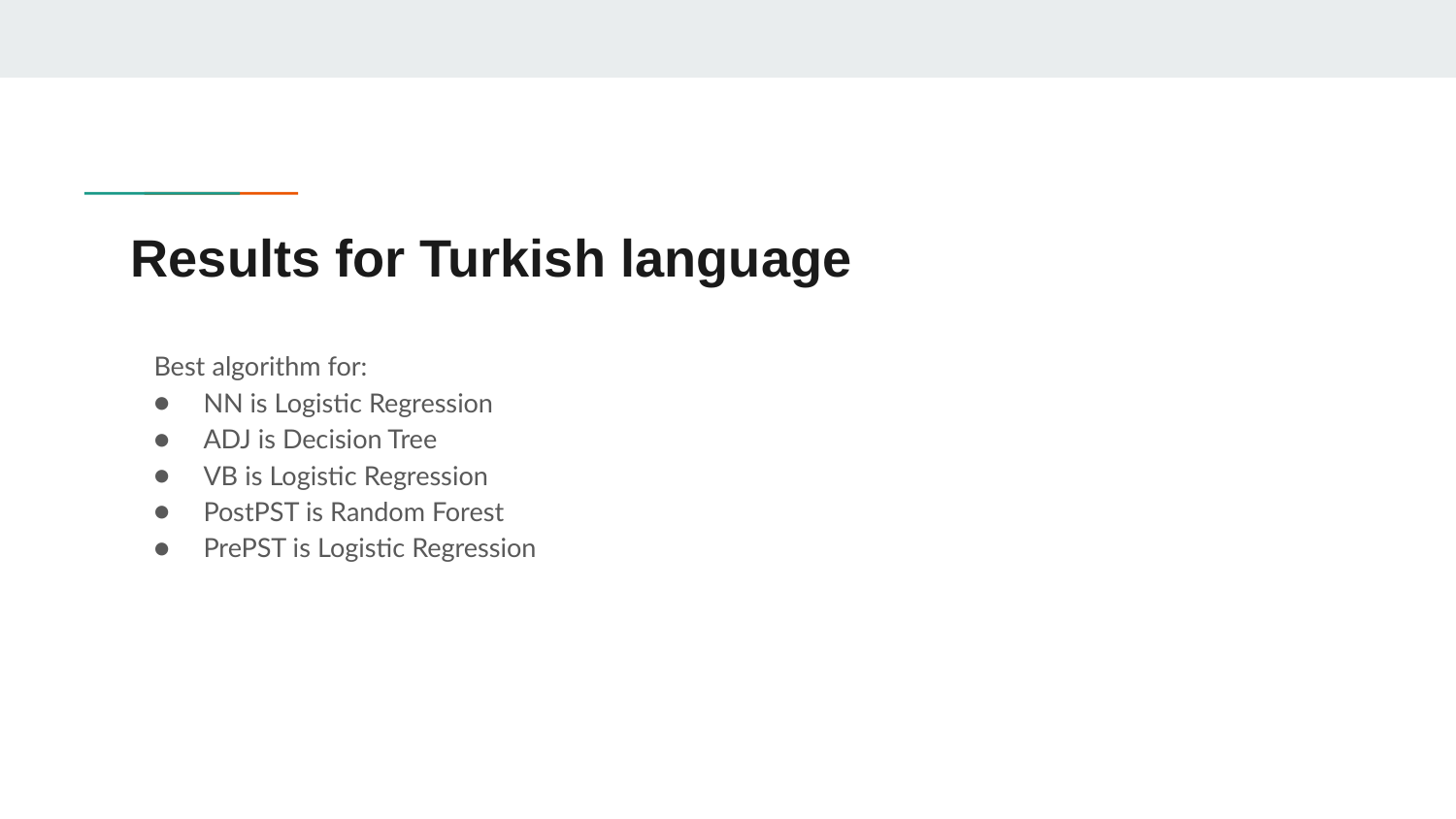

# Results for Turkish language
Best algorithm for:
NN is Logistic Regression
ADJ is Decision Tree
VB is Logistic Regression
PostPST is Random Forest
PrePST is Logistic Regression